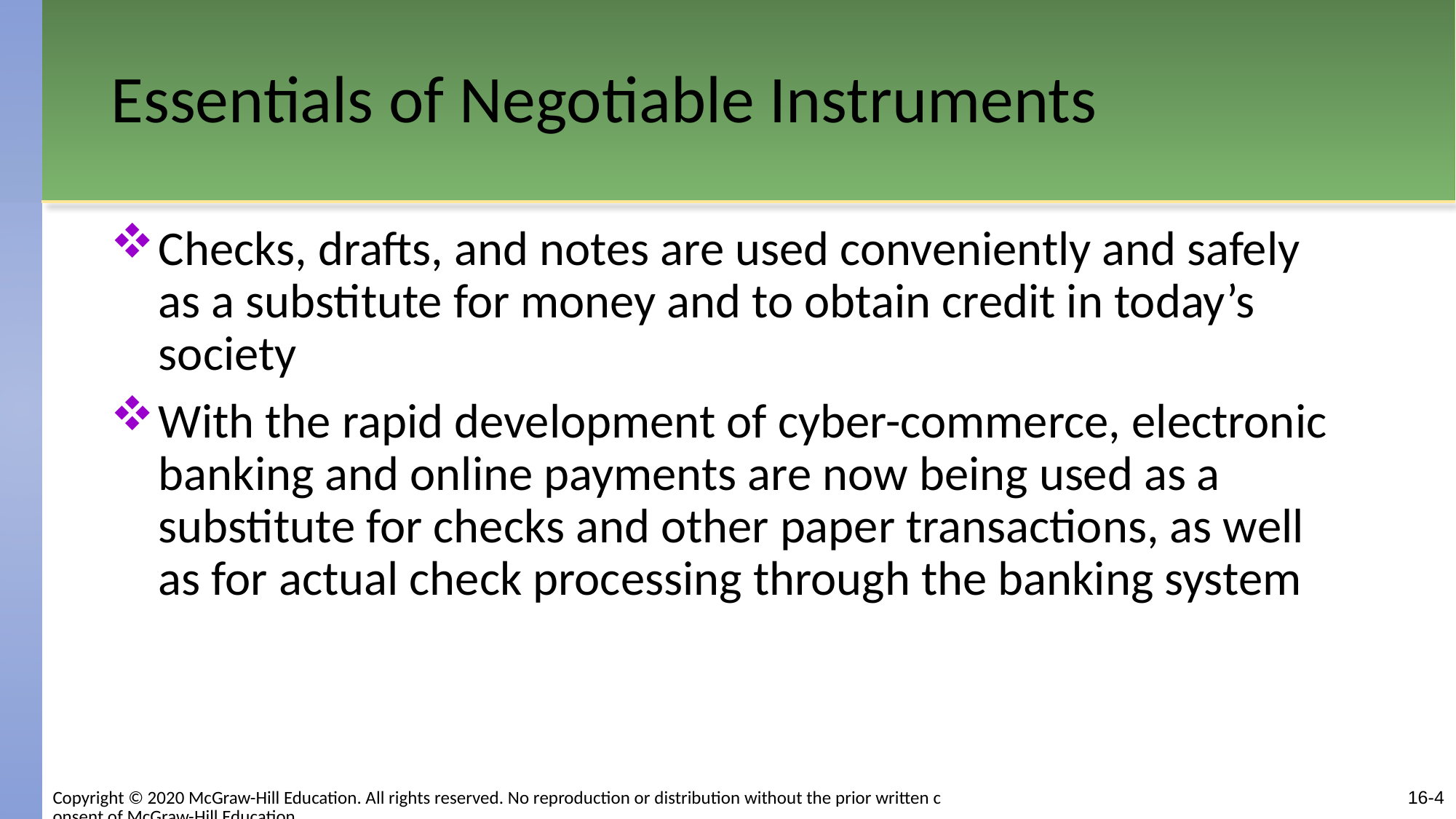

# Essentials of Negotiable Instruments
Checks, drafts, and notes are used conveniently and safely as a substitute for money and to obtain credit in today’s society
With the rapid development of cyber-commerce, electronic banking and online payments are now being used as a substitute for checks and other paper transactions, as well as for actual check processing through the banking system
Copyright © 2020 McGraw-Hill Education. All rights reserved. No reproduction or distribution without the prior written consent of McGraw-Hill Education.
16-4